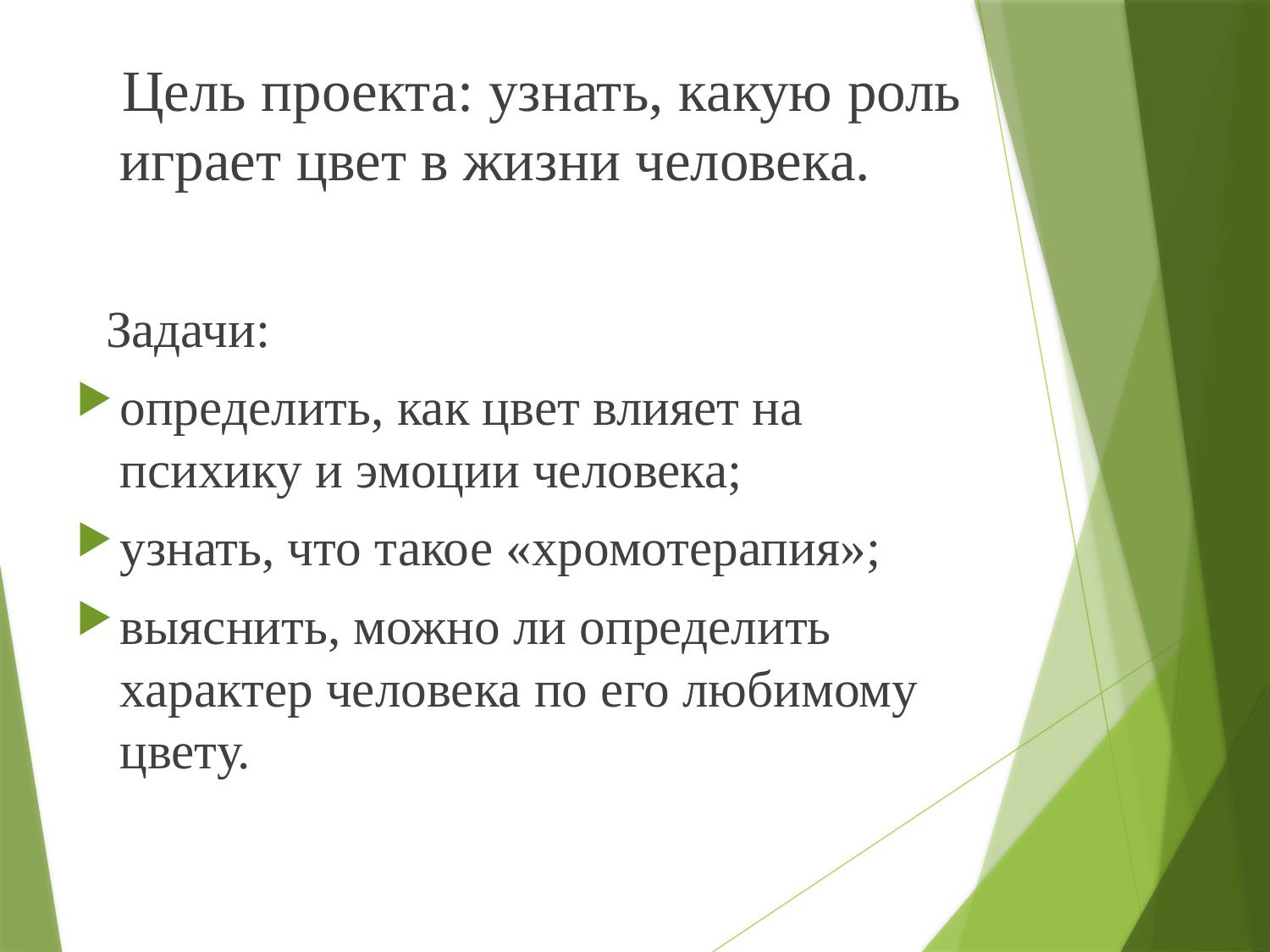

Цель проекта: узнать, какую роль играет цвет в жизни человека.

    Задачи:
определить, как цвет влияет на психику и эмоции человека;
узнать, что такое «хромотерапия»;
выяснить, можно ли определить характер человека по его любимому цвету.